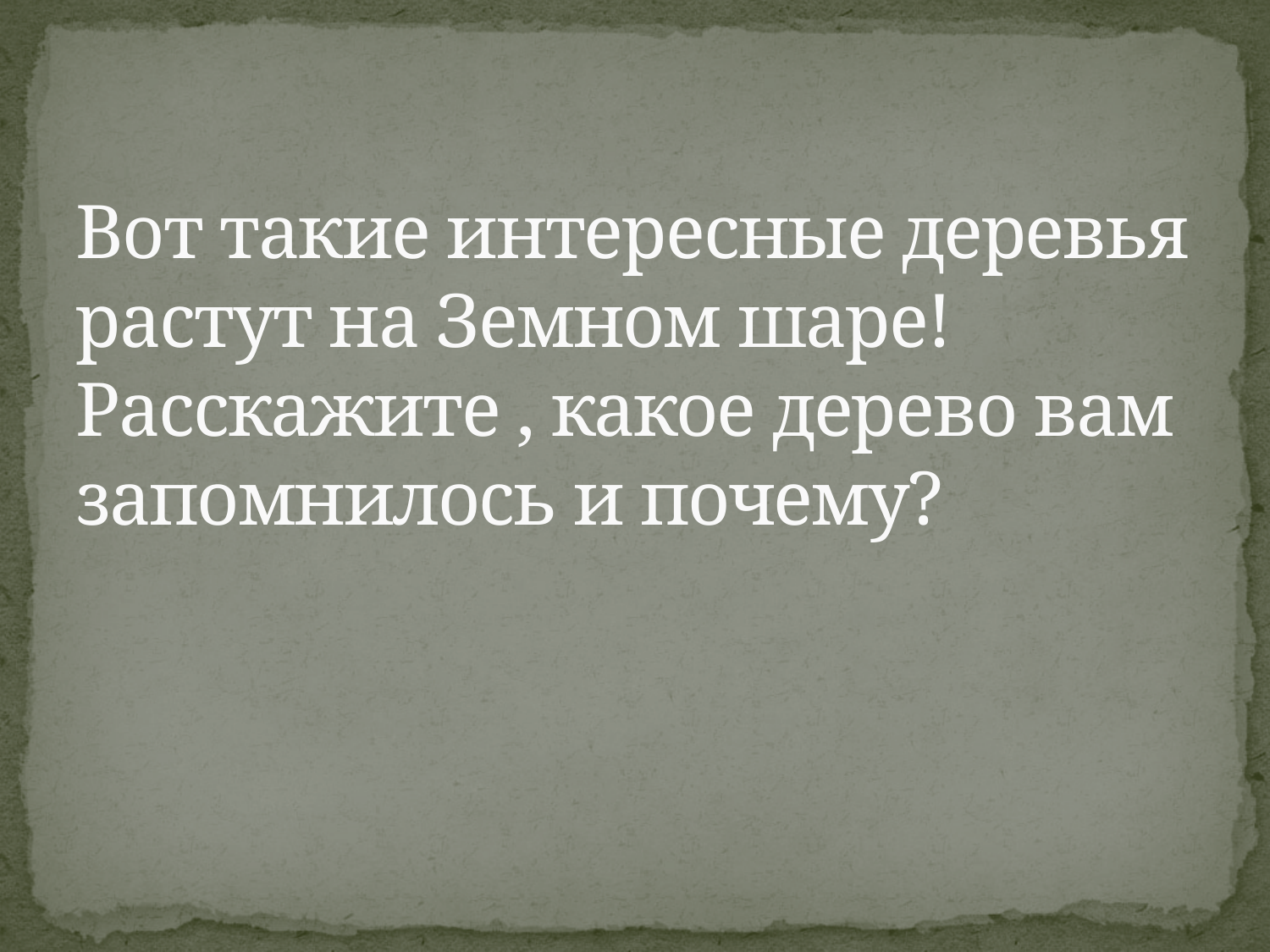

# Вот такие интересные деревья растут на Земном шаре! Расскажите , какое дерево вам запомнилось и почему?